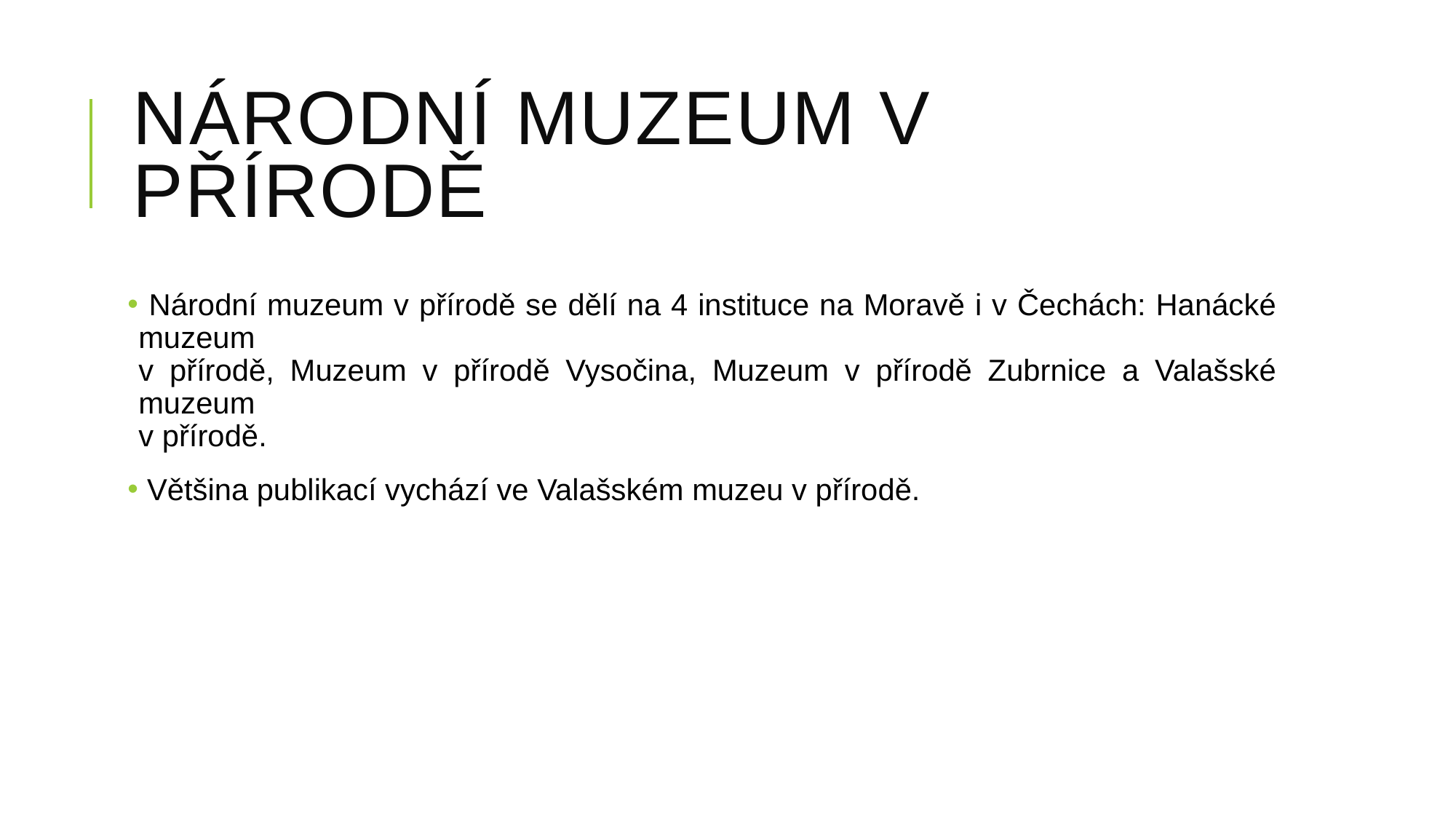

# Národní muzeum v přírodě
 Národní muzeum v přírodě se dělí na 4 instituce na Moravě i v Čechách: Hanácké muzeum
v přírodě, Muzeum v přírodě Vysočina, Muzeum v přírodě Zubrnice a Valašské muzeum
v přírodě.
 Většina publikací vychází ve Valašském muzeu v přírodě.